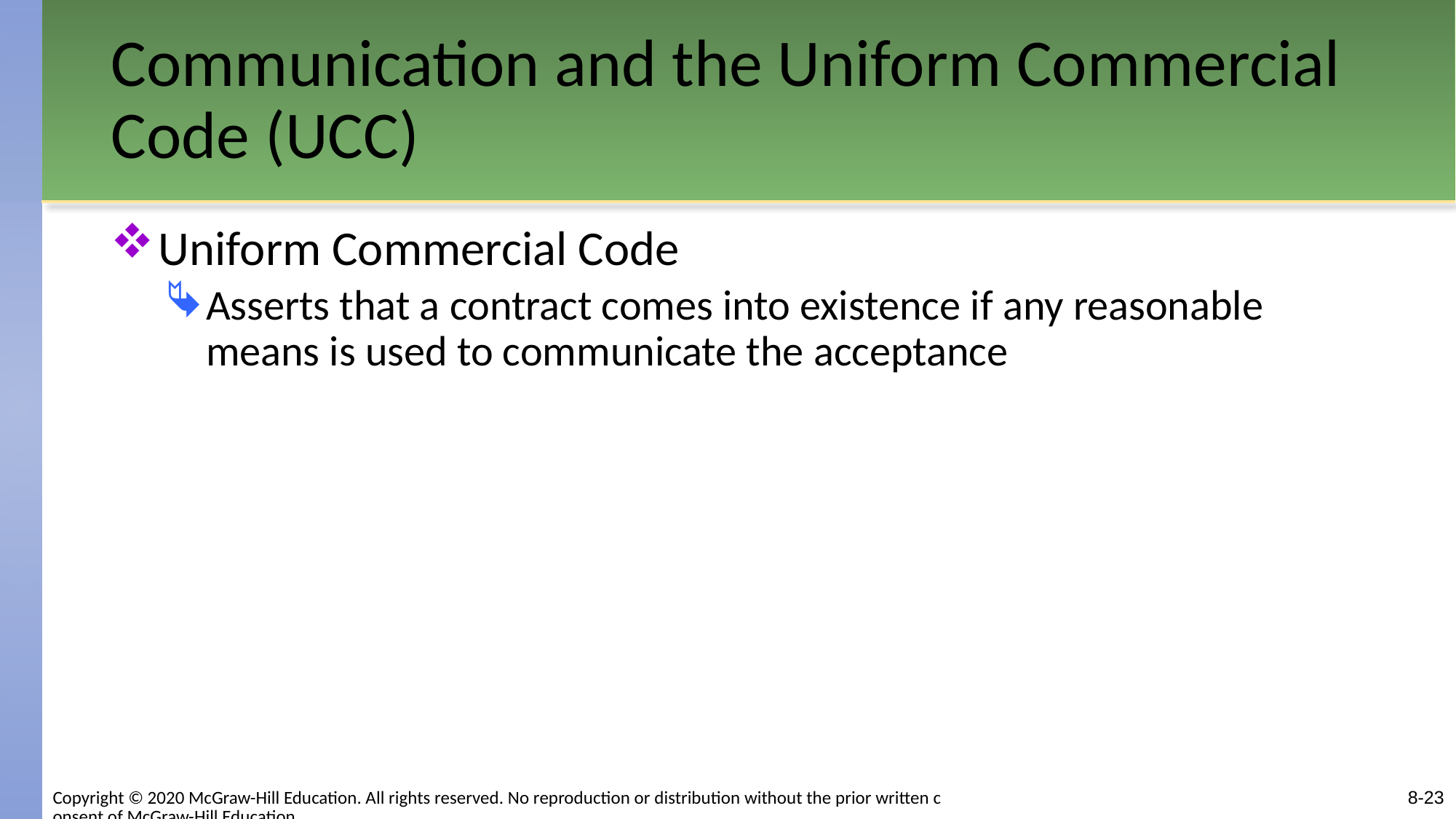

# Communication and the Uniform Commercial Code (UCC)
Uniform Commercial Code
Asserts that a contract comes into existence if any reasonable means is used to communicate the acceptance
8-23
Copyright © 2020 McGraw-Hill Education. All rights reserved. No reproduction or distribution without the prior written consent of McGraw-Hill Education.